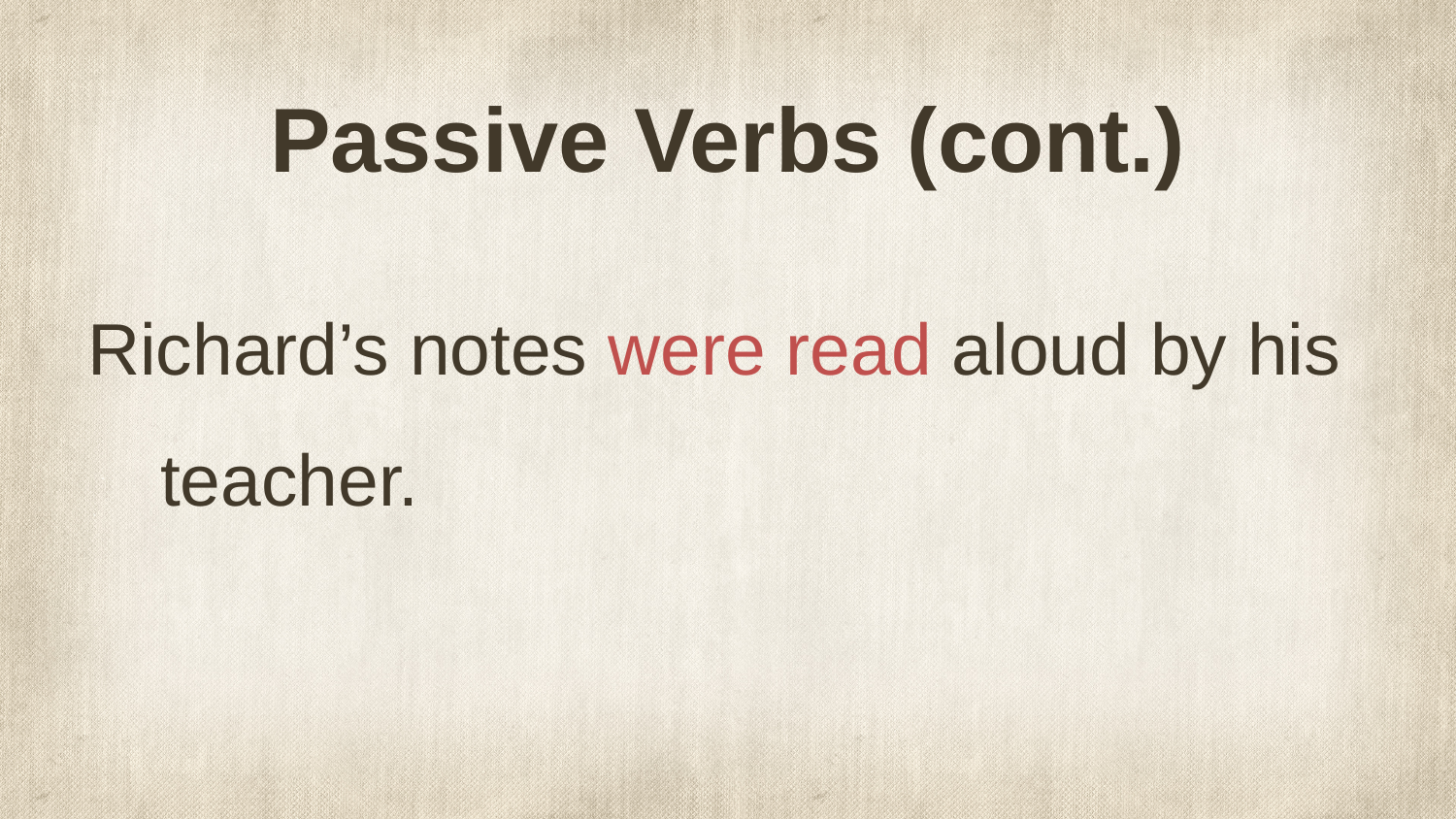

# Passive Verbs (cont.)
Richard’s notes were read aloud by his teacher.